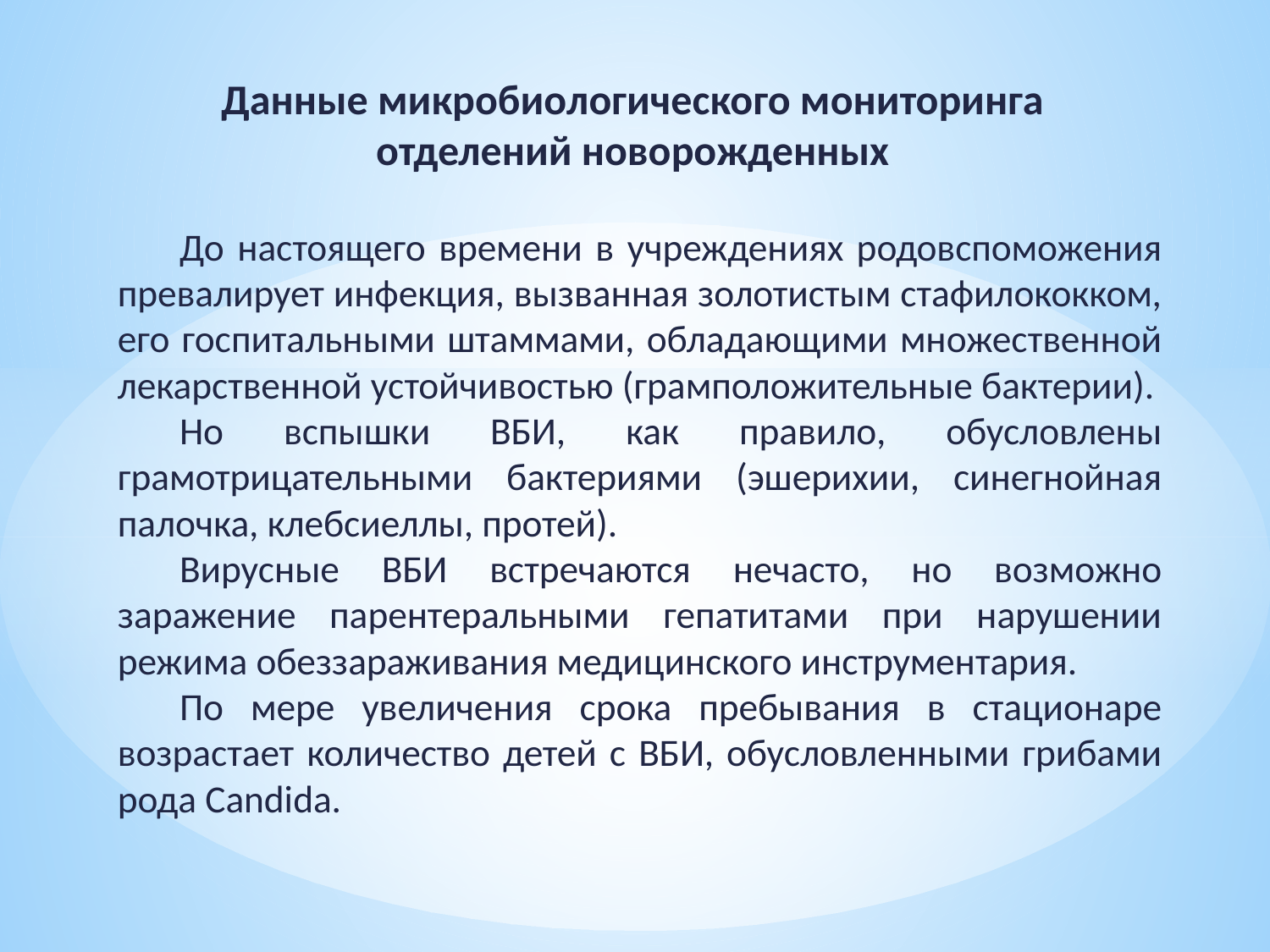

# Данные микробиологического мониторинга отделений новорожденных
До настоящего времени в учреждениях родовспоможения превалирует инфекция, вызванная золотистым стафилококком, его госпитальными штаммами, обладающими множественной лекарственной устойчивостью (грамположительные бактерии).
Но вспышки ВБИ, как правило, обусловлены грамотрицательными бактериями (эшерихии, синегнойная палочка, клебсиеллы, протей).
Вирусные ВБИ встречаются нечасто, но возможно заражение парентеральными гепатитами при нарушении режима обеззараживания медицинского инструментария.
По мере увеличения срока пребывания в стационаре возрастает количество детей с ВБИ, обусловленными грибами рода Candida.